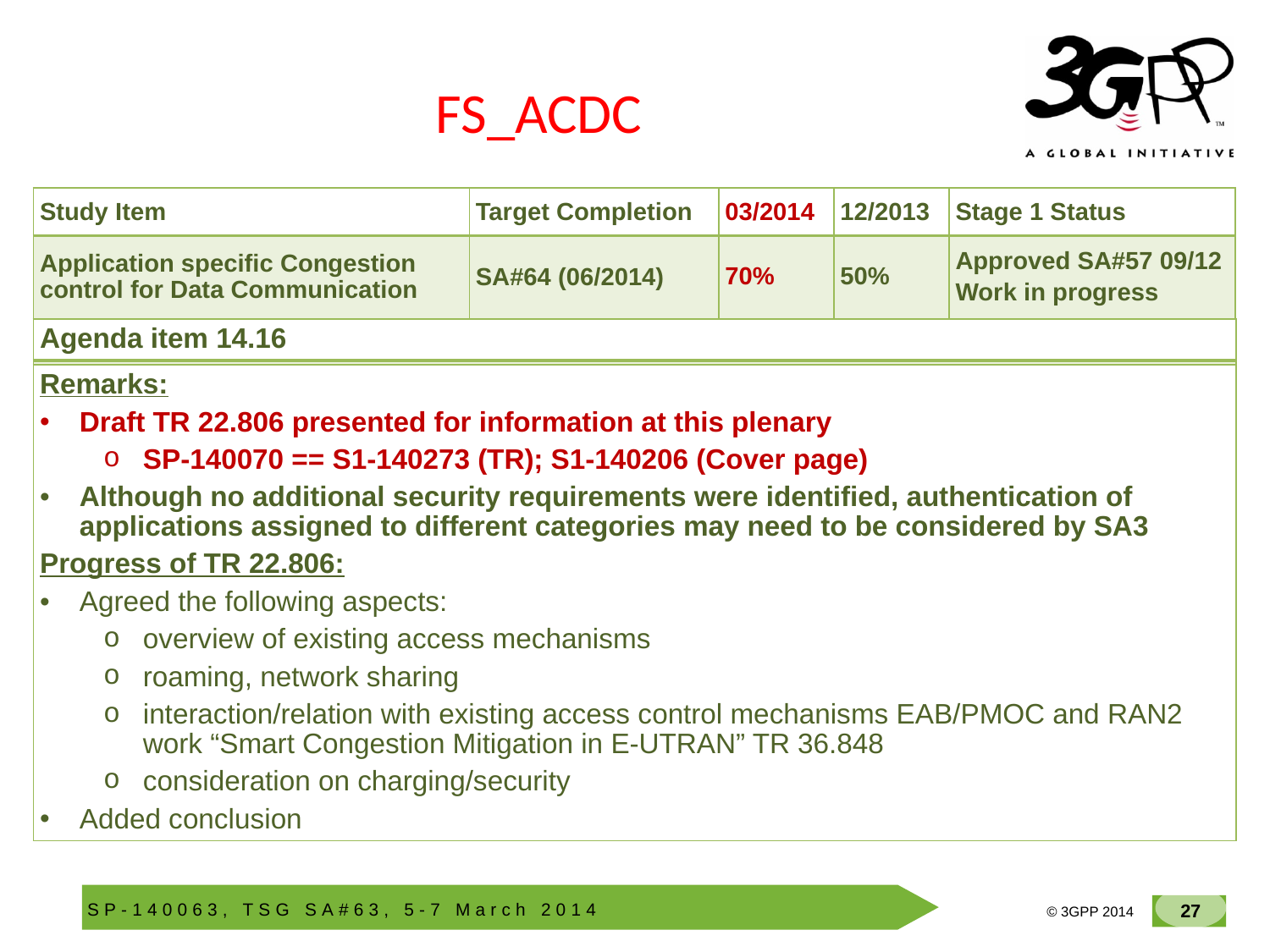

# FS_ACDC
| Study Item | Target Completion | 03/2014 | 12/2013 | Stage 1 Status |
| --- | --- | --- | --- | --- |
| Application specific Congestion control for Data Communication | SA#64 (06/2014) | 70% | 50% | Approved SA#57 09/12 Work in progress |
| Agenda item 14.16 |
| --- |
|  |
| Remarks: Draft TR 22.806 presented for information at this plenary SP-140070 == S1-140273 (TR); S1-140206 (Cover page) Although no additional security requirements were identified, authentication of applications assigned to different categories may need to be considered by SA3 Progress of TR 22.806: Agreed the following aspects: overview of existing access mechanisms roaming, network sharing interaction/relation with existing access control mechanisms EAB/PMOC and RAN2 work “Smart Congestion Mitigation in E-UTRAN” TR 36.848 consideration on charging/security Added conclusion |